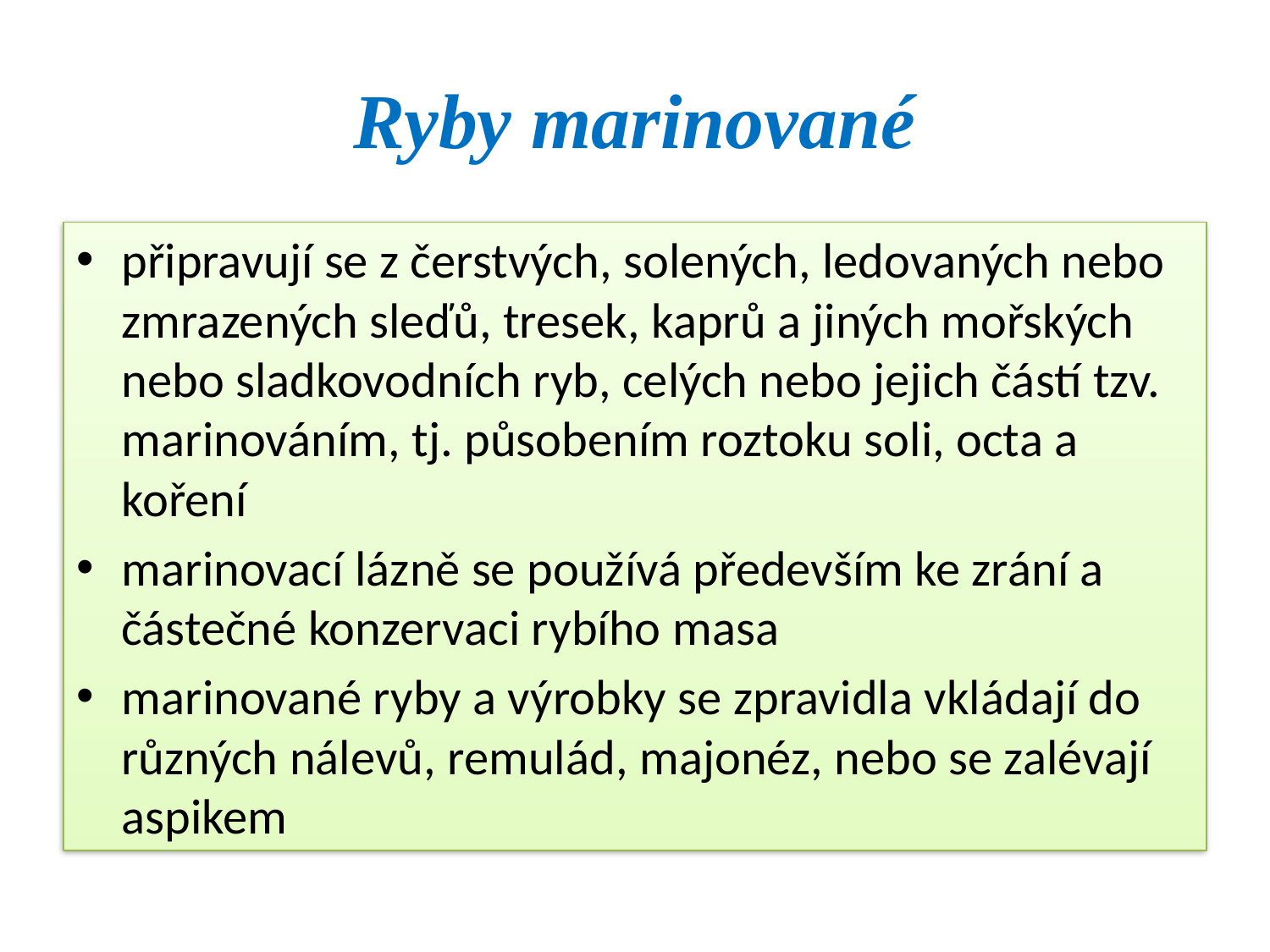

# Ryby marinované
připravují se z čerstvých, solených, ledovaných nebo zmrazených sleďů, tresek, kaprů a jiných mořských nebo sladkovodních ryb, celých nebo jejich částí tzv. marinováním, tj. působením roztoku soli, octa a koření
marinovací lázně se používá především ke zrání a částečné konzervaci rybího masa
marinované ryby a výrobky se zpravidla vkládají do různých nálevů, remulád, majonéz, nebo se zalévají aspikem